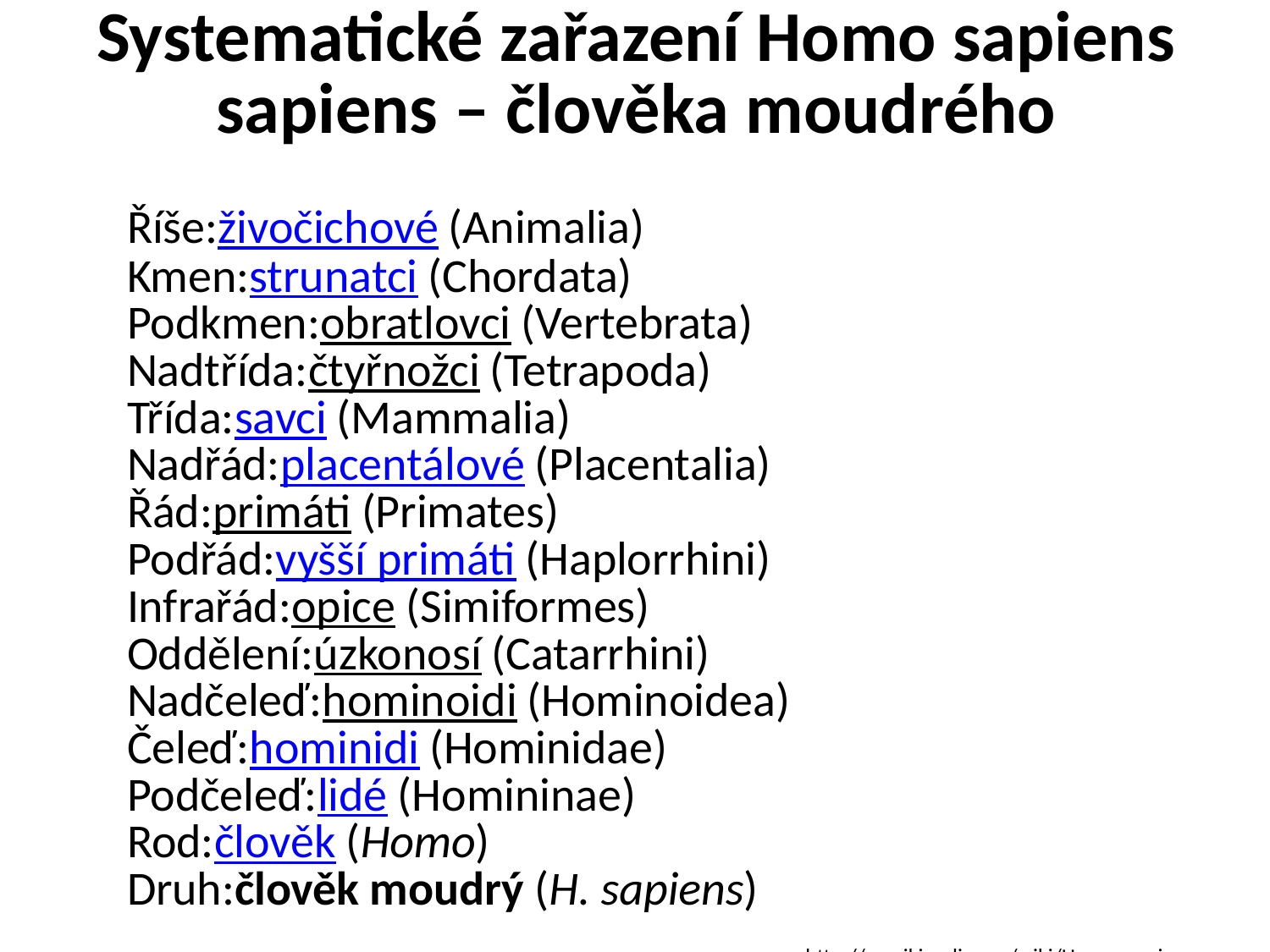

# Systematické zařazení Homo sapiens sapiens – člověka moudrého
	Říše:živočichové (Animalia)
Kmen:strunatci (Chordata)
Podkmen:obratlovci (Vertebrata)
Nadtřída:čtyřnožci (Tetrapoda)
Třída:savci (Mammalia)
Nadřád:placentálové (Placentalia)
Řád:primáti (Primates)
Podřád:vyšší primáti (Haplorrhini)
Infrařád:opice (Simiformes)
Oddělení:úzkonosí (Catarrhini)
Nadčeleď:hominoidi (Hominoidea)
Čeleď:hominidi (Hominidae)
Podčeleď:lidé (Homininae)
Rod:člověk (Homo)
Druh:člověk moudrý (H. sapiens)

http://cs.wikipedia.org/wiki/Homo_sapiens